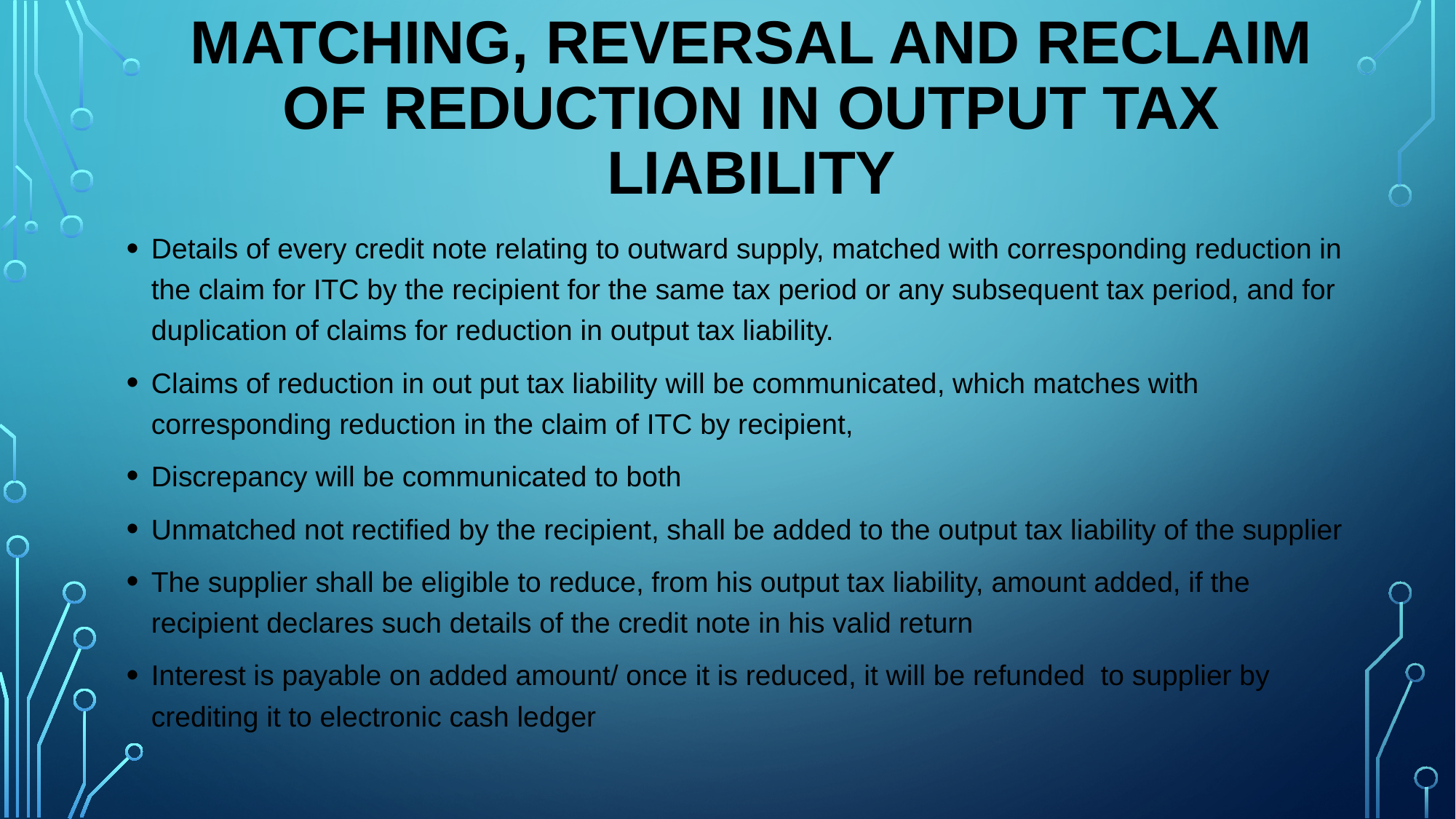

# Matching, Reversal and Reclaim of reduction in output tax liability
Details of every credit note relating to outward supply, matched with corresponding reduction in the claim for ITC by the recipient for the same tax period or any subsequent tax period, and for duplication of claims for reduction in output tax liability.
Claims of reduction in out put tax liability will be communicated, which matches with corresponding reduction in the claim of ITC by recipient,
Discrepancy will be communicated to both
Unmatched not rectified by the recipient, shall be added to the output tax liability of the supplier
The supplier shall be eligible to reduce, from his output tax liability, amount added, if the recipient declares such details of the credit note in his valid return
Interest is payable on added amount/ once it is reduced, it will be refunded  to supplier by crediting it to electronic cash ledger